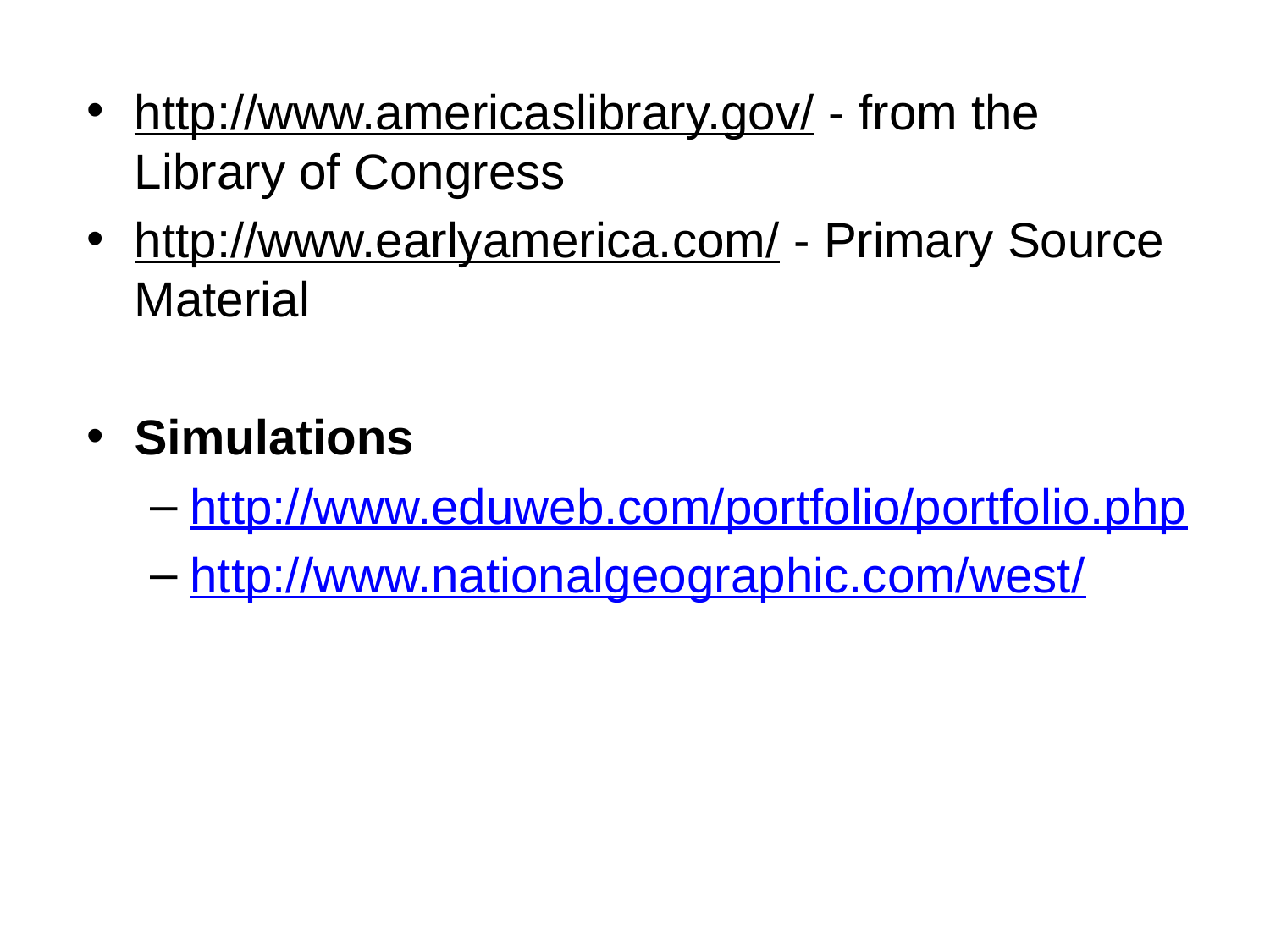

http://www.americaslibrary.gov/ - from the Library of Congress
http://www.earlyamerica.com/ - Primary Source Material

Simulations
http://www.eduweb.com/portfolio/portfolio.php
http://www.nationalgeographic.com/west/